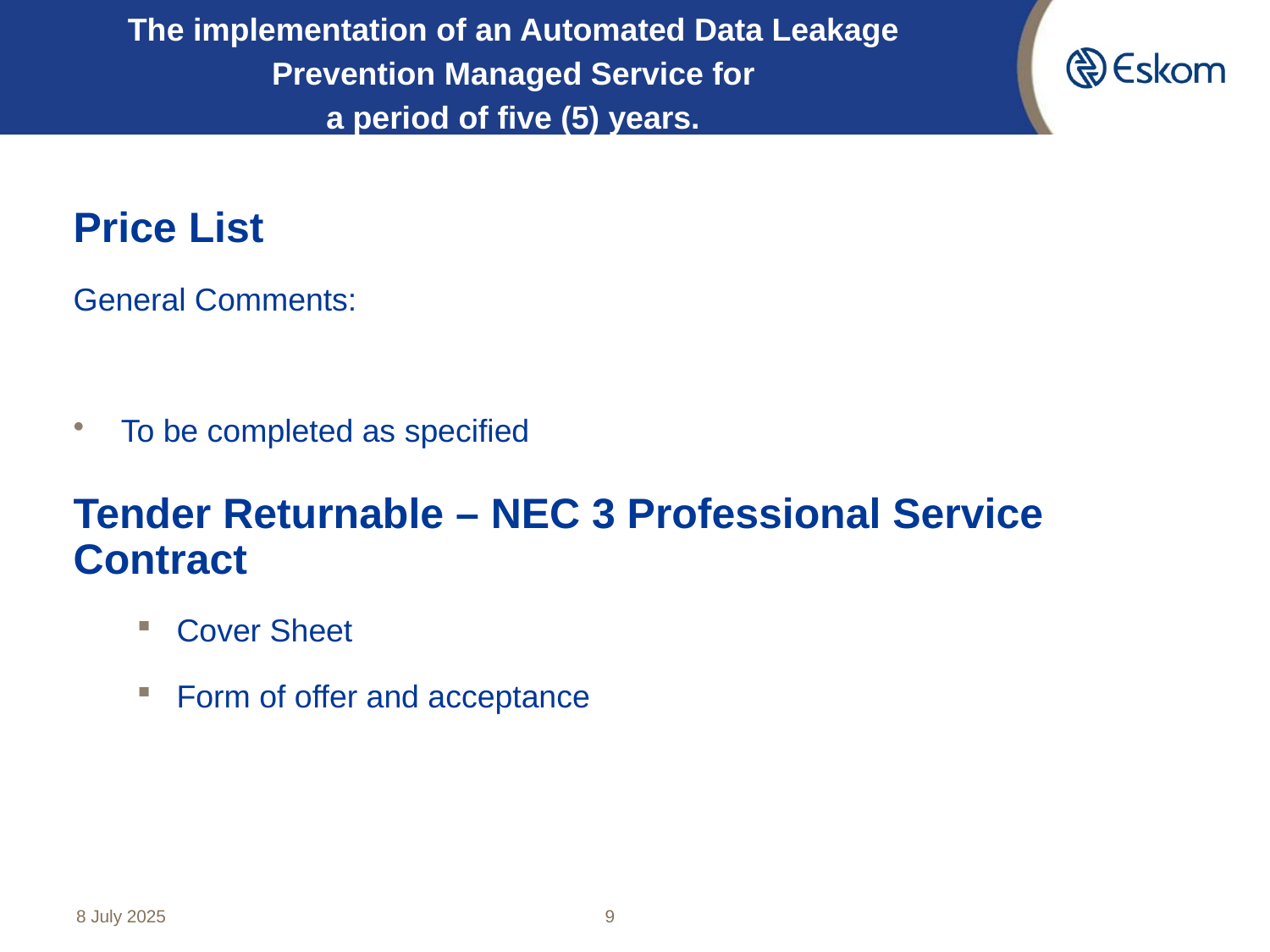

# The implementation of an Automated Data Leakage Prevention Managed Service for a period of five (5) years.
Price List
General Comments:

To be completed as specified
Tender Returnable – NEC 3 Professional Service Contract
Cover Sheet
Form of offer and acceptance

8 July 2025
9